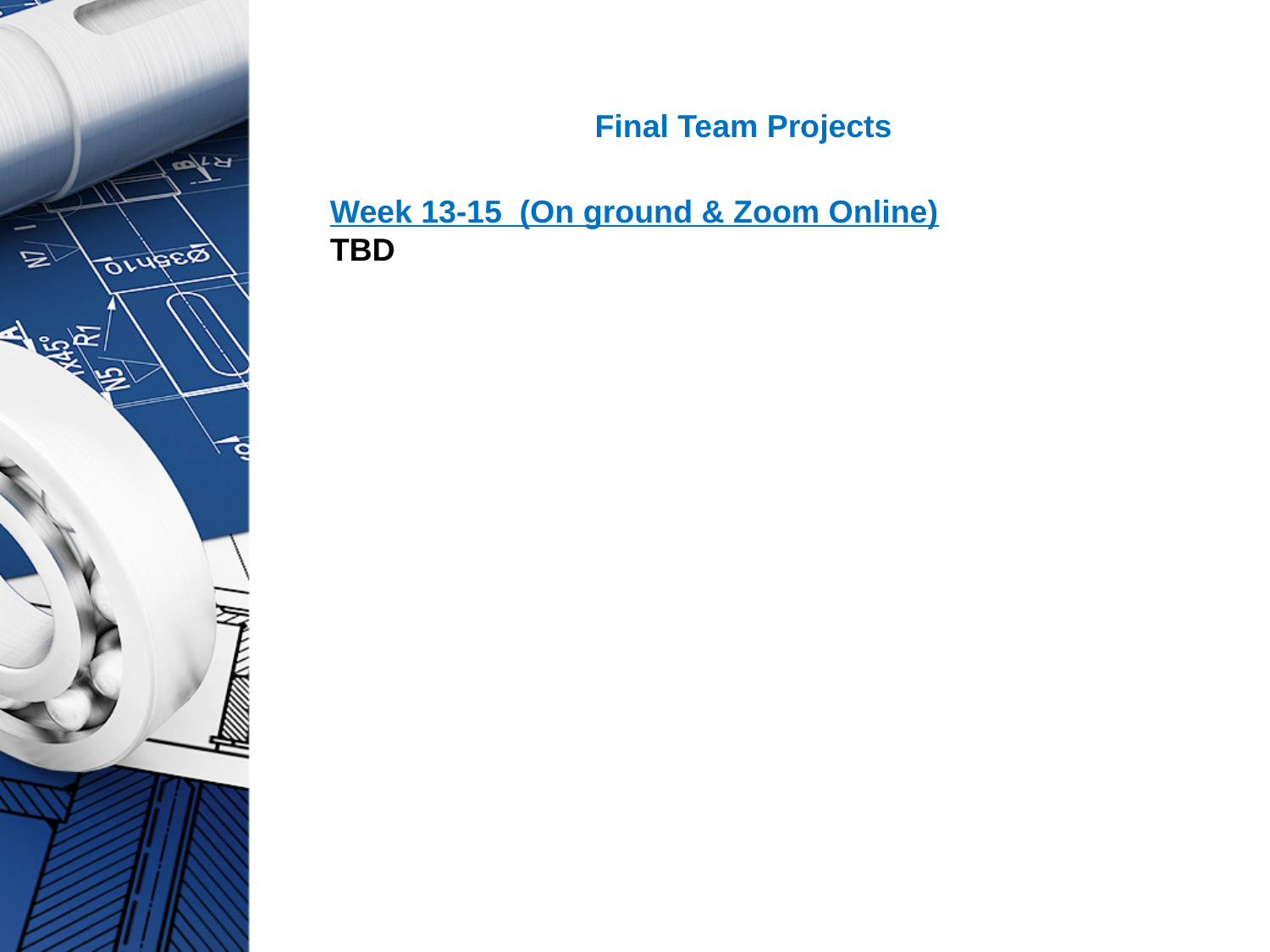

Final Team Projects
#
Week 13-15  (On ground & Zoom Online)
TBD